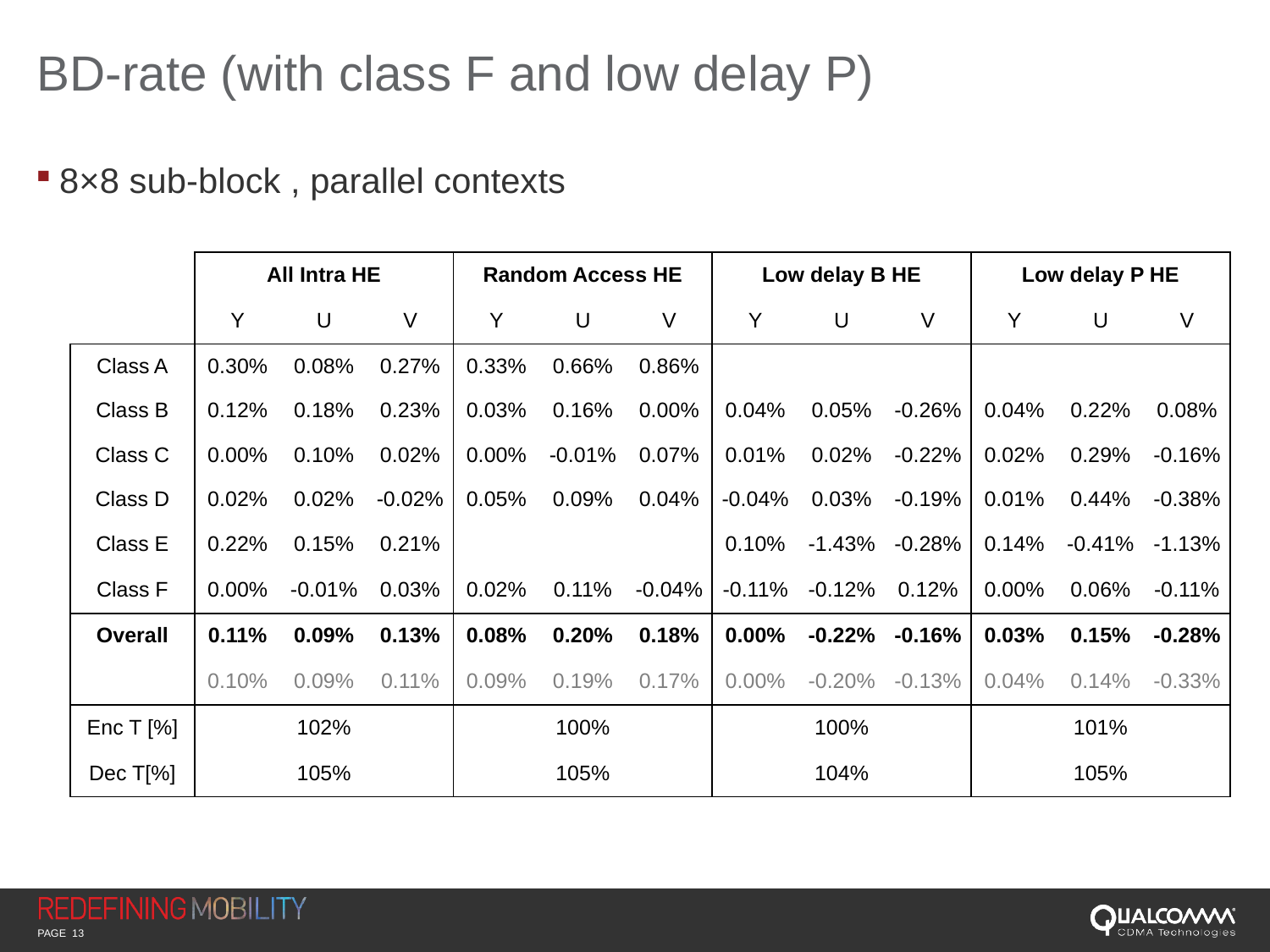

# BD-rate (with class F and low delay P)

8×8 sub-block , parallel contexts

|  | All Intra HE |  |  | Random Access HE |  |  | Low delay B HE |  |  | Low delay P HE |  |  |
| --- | --- | --- | --- | --- | --- | --- | --- | --- | --- | --- | --- | --- |
|  | Y | U | V | Y | U | V | Y | U | V | Y | U | V |
| Class A | 0.30% | 0.08% | 0.27% | 0.33% | 0.66% | 0.86% |  |  |  |  |  |  |
| Class B | 0.12% | 0.18% | 0.23% | 0.03% | 0.16% | 0.00% | 0.04% | 0.05% | -0.26% | 0.04% | 0.22% | 0.08% |
| Class C | 0.00% | 0.10% | 0.02% | 0.00% | -0.01% | 0.07% | 0.01% | 0.02% | -0.22% | 0.02% | 0.29% | -0.16% |
| Class D | 0.02% | 0.02% | -0.02% | 0.05% | 0.09% | 0.04% | -0.04% | 0.03% | -0.19% | 0.01% | 0.44% | -0.38% |
| Class E | 0.22% | 0.15% | 0.21% |  |  |  | 0.10% | -1.43% | -0.28% | 0.14% | -0.41% | -1.13% |
| Class F | 0.00% | -0.01% | 0.03% | 0.02% | 0.11% | -0.04% | -0.11% | -0.12% | 0.12% | 0.00% | 0.06% | -0.11% |
| Overall | 0.11% | 0.09% | 0.13% | 0.08% | 0.20% | 0.18% | 0.00% | -0.22% | -0.16% | 0.03% | 0.15% | -0.28% |
|  | 0.10% | 0.09% | 0.11% | 0.09% | 0.19% | 0.17% | 0.00% | -0.20% | -0.13% | 0.04% | 0.14% | -0.33% |
| Enc T [%] | 102% |  |  | 100% |  |  | 100% |  |  | 101% |  |  |
| Dec T[%] | 105% |  |  | 105% |  |  | 104% |  |  | 105% |  |  |